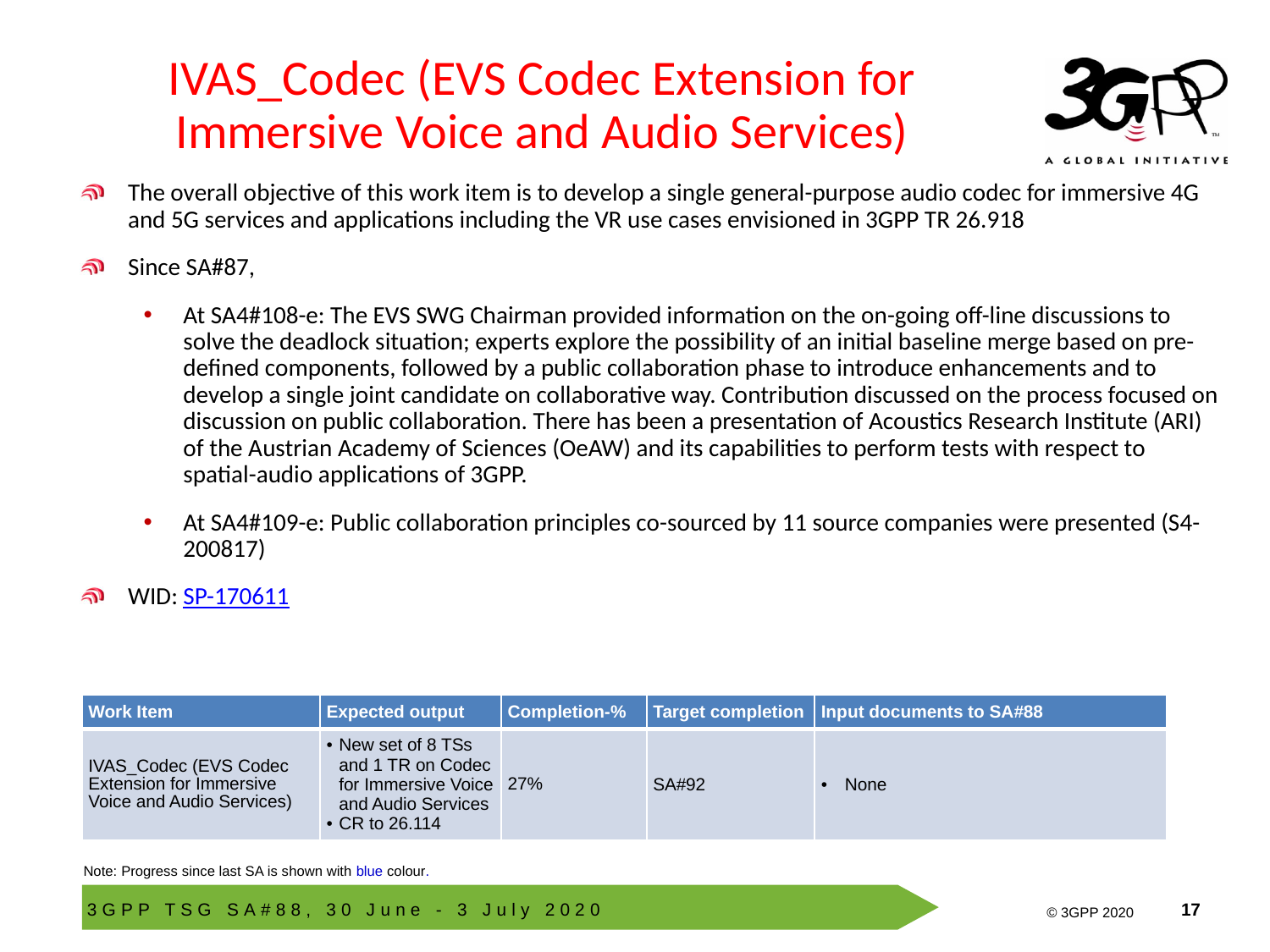

# IVAS_Codec (EVS Codec Extension for Immersive Voice and Audio Services)
The overall objective of this work item is to develop a single general-purpose audio codec for immersive 4G and 5G services and applications including the VR use cases envisioned in 3GPP TR 26.918
Since SA#87,
At SA4#108-e: The EVS SWG Chairman provided information on the on-going off-line discussions to solve the deadlock situation; experts explore the possibility of an initial baseline merge based on pre-defined components, followed by a public collaboration phase to introduce enhancements and to develop a single joint candidate on collaborative way. Contribution discussed on the process focused on discussion on public collaboration. There has been a presentation of Acoustics Research Institute (ARI) of the Austrian Academy of Sciences (OeAW) and its capabilities to perform tests with respect to spatial-audio applications of 3GPP.
At SA4#109-e: Public collaboration principles co-sourced by 11 source companies were presented (S4-200817)
WID: SP-170611
| Work Item | Expected output | Completion-% | Target completion | Input documents to SA#88 |
| --- | --- | --- | --- | --- |
| IVAS\_Codec (EVS Codec Extension for Immersive Voice and Audio Services) | New set of 8 TSs and 1 TR on Codec for Immersive Voice and Audio Services CR to 26.114 | 27% | SA#92 | None |
Note: Progress since last SA is shown with blue colour.